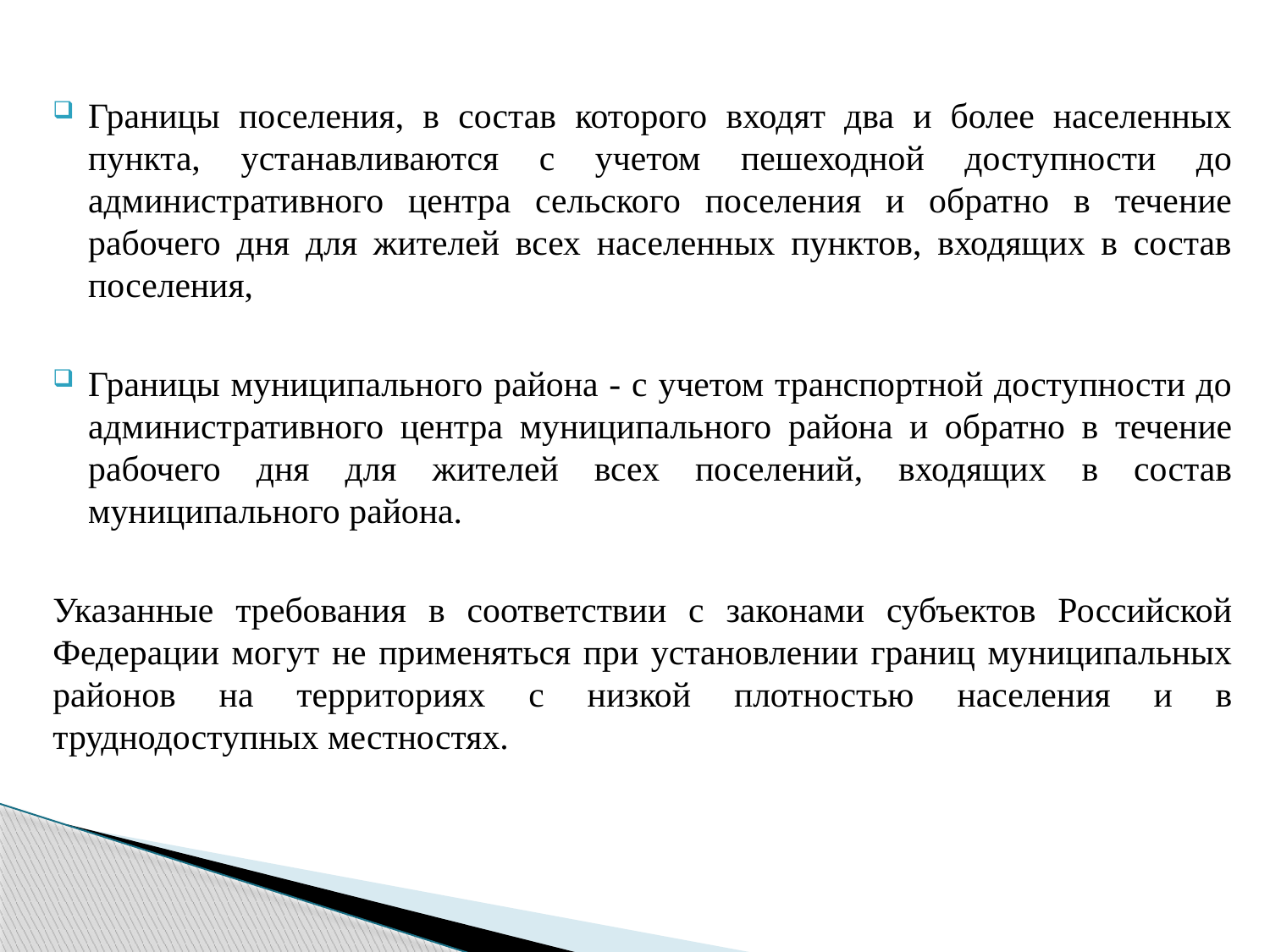

Границы поселения, в состав которого входят два и более населенных пункта, устанавливаются с учетом пешеходной доступности до административного центра сельского поселения и обратно в течение рабочего дня для жителей всех населенных пунктов, входящих в состав поселения,

Границы муниципального района - с учетом транспортной доступности до административного центра муниципального района и обратно в течение рабочего дня для жителей всех поселений, входящих в состав муниципального района.

Указанные требования в соответствии с законами субъектов Российской Федерации могут не применяться при установлении границ муниципальных районов на территориях с низкой плотностью населения и в труднодоступных местностях.